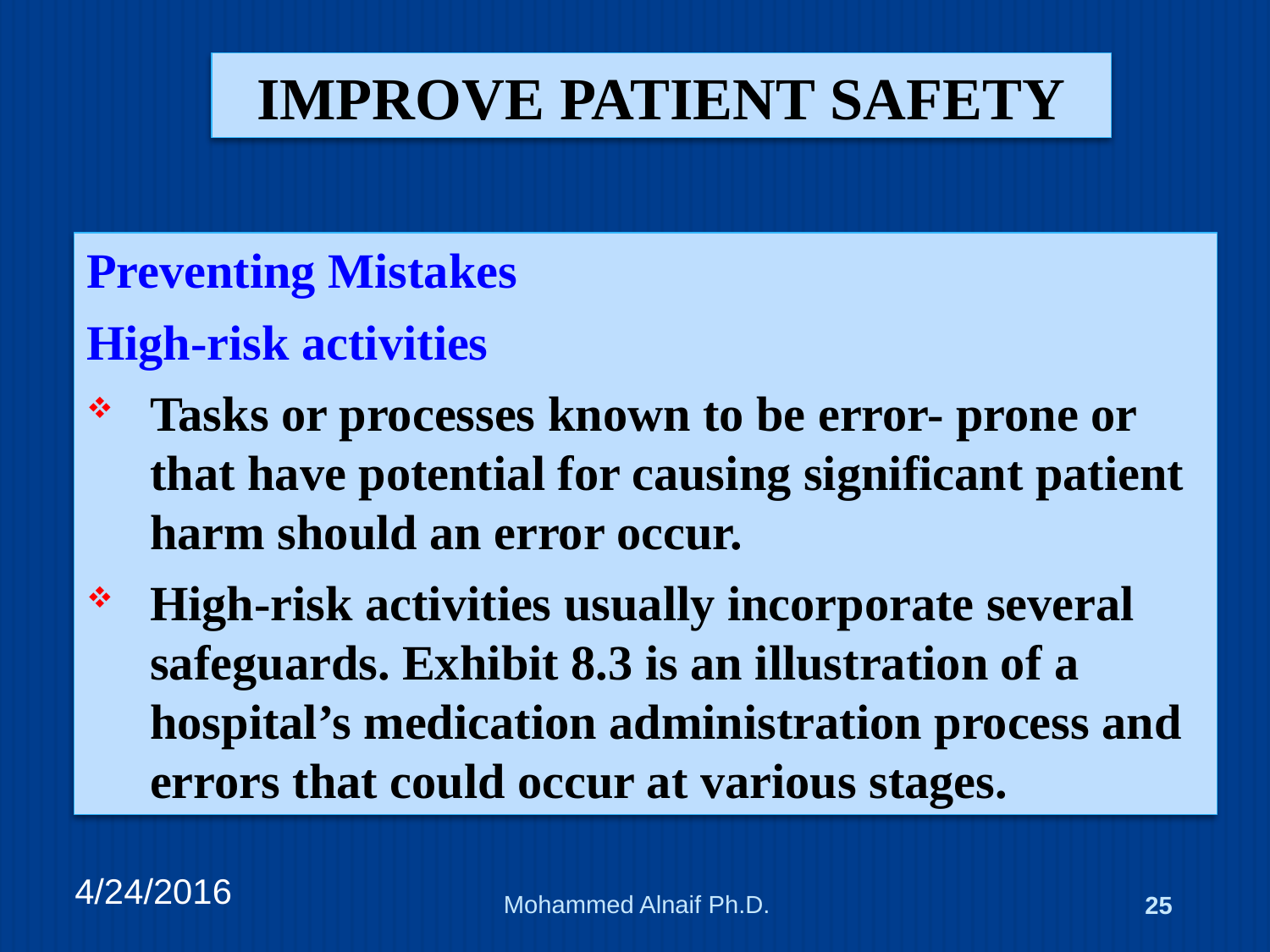

# improve patient safety
Preventing Mistakes
High-risk activities
Tasks or processes known to be error- prone or that have potential for causing significant patient harm should an error occur.
High-risk activities usually incorporate several safeguards. Exhibit 8.3 is an illustration of a hospital’s medication administration process and errors that could occur at various stages.
4/24/2016
Mohammed Alnaif Ph.D.
25